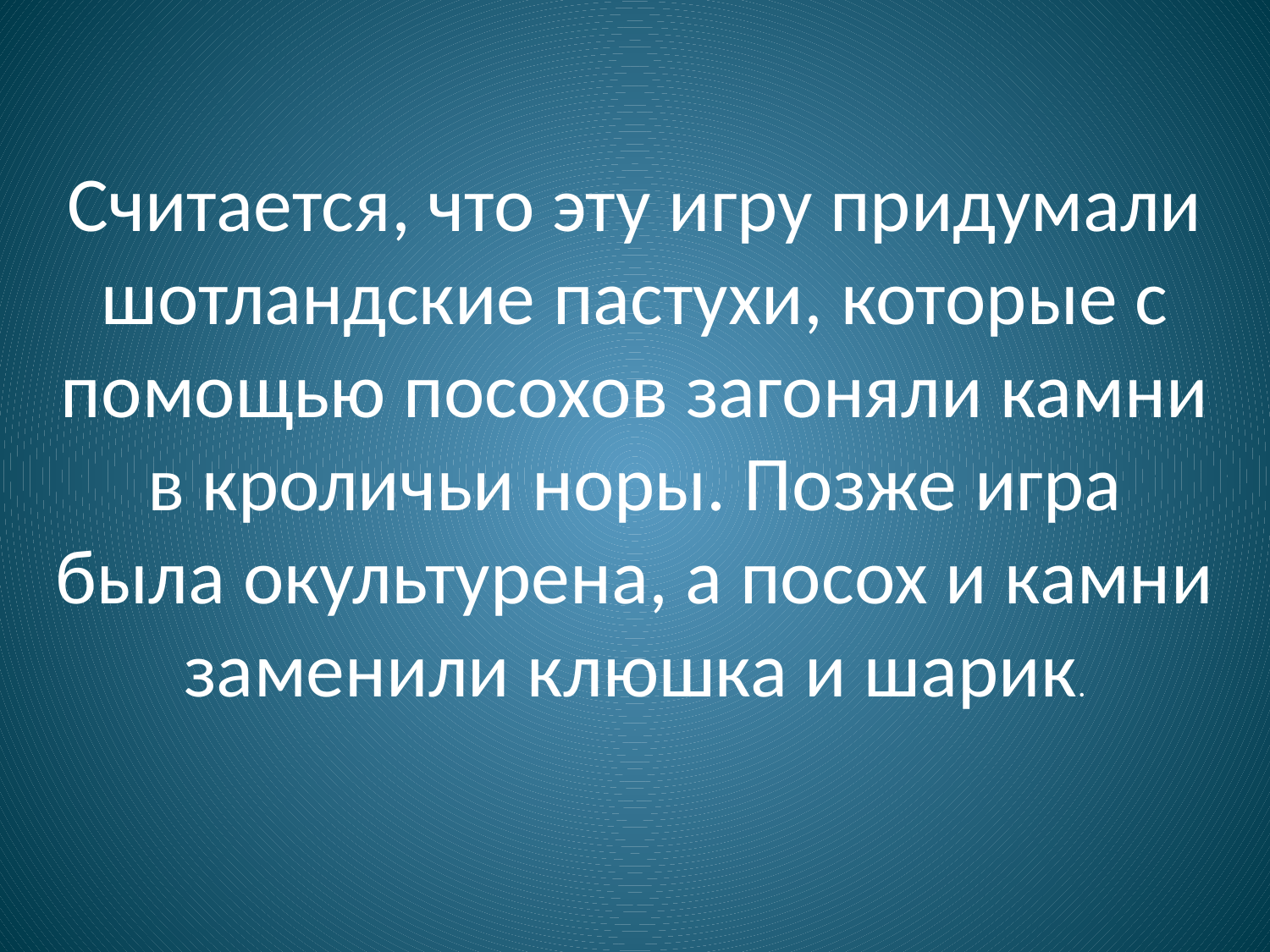

Считается, что эту игру придумали шотландские пастухи, которые с помощью посохов загоняли камни в кроличьи норы. Позже игра была окультурена, а посох и камни заменили клюшка и шарик.